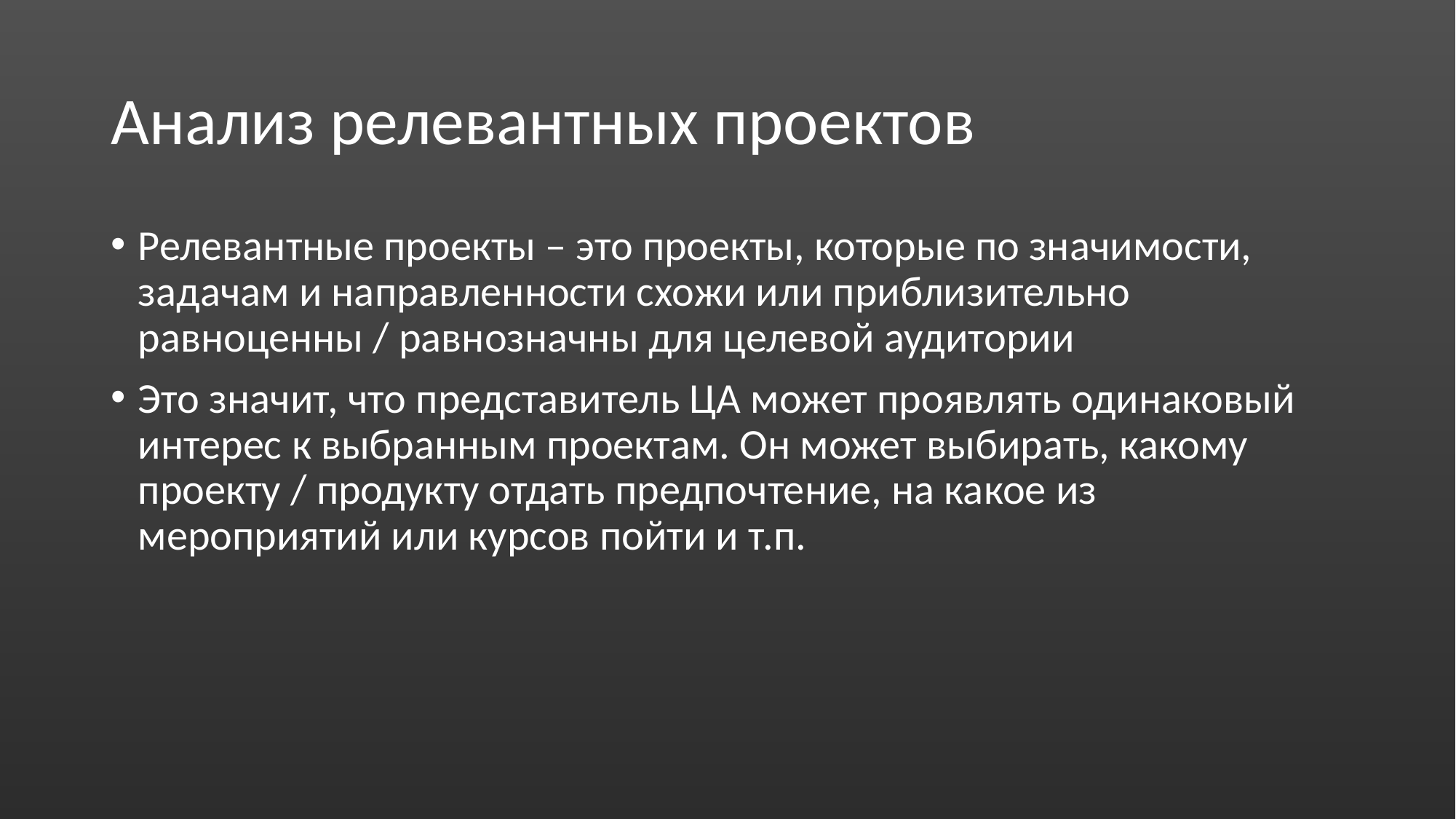

# Анализ релевантных проектов
Релевантные проекты – это проекты, которые по значимости, задачам и направленности схожи или приблизительно равноценны / равнозначны для целевой аудитории
Это значит, что представитель ЦА может проявлять одинаковый интерес к выбранным проектам. Он может выбирать, какому проекту / продукту отдать предпочтение, на какое из мероприятий или курсов пойти и т.п.